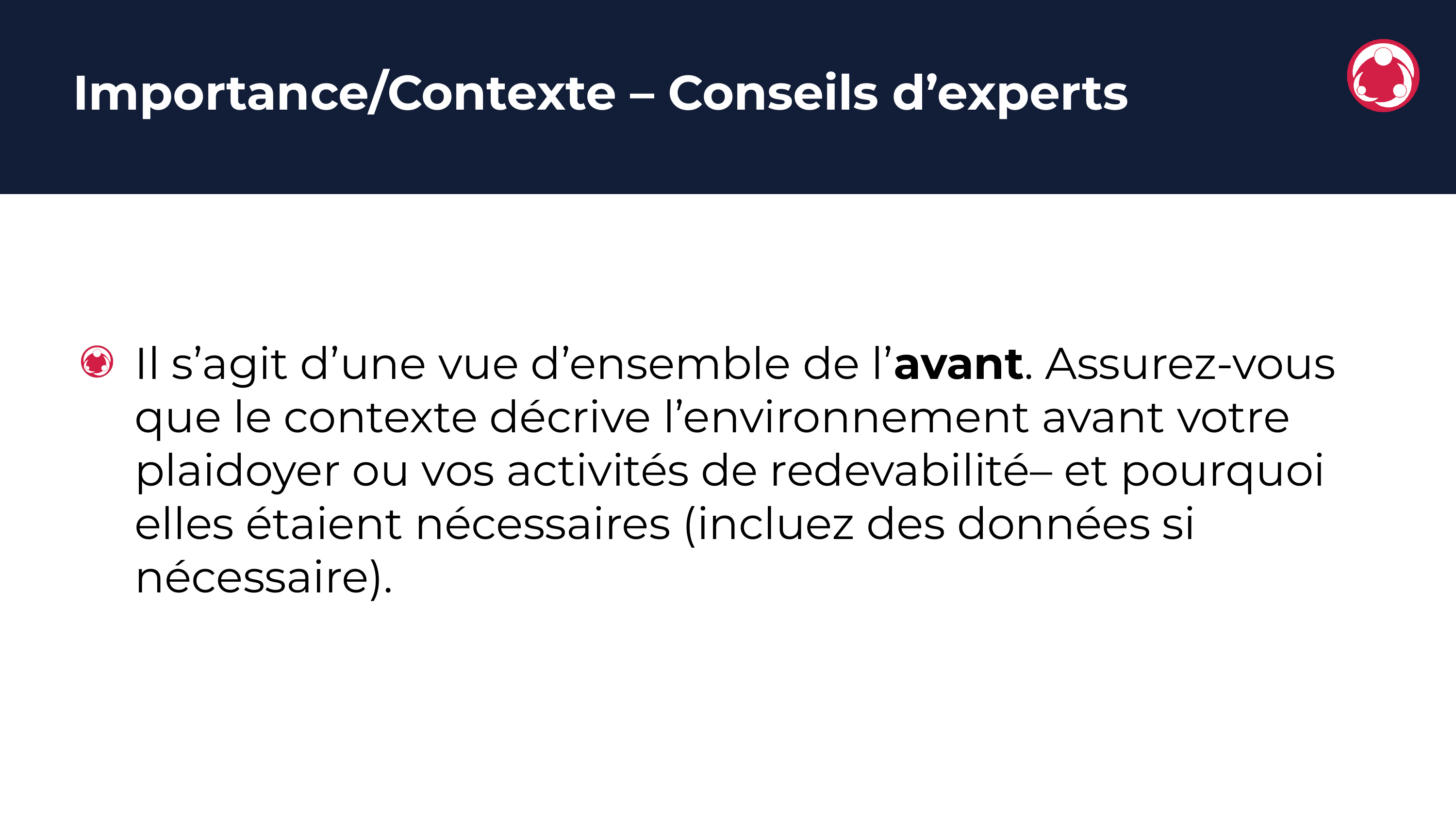

Importance/Contexte – Conseils d’experts
Il s’agit d’une vue d’ensemble de l’avant. Assurez-vous que le contexte décrive l’environnement avant votre plaidoyer ou vos activités de redevabilité– et pourquoi elles étaient nécessaires (incluez des données si nécessaire).